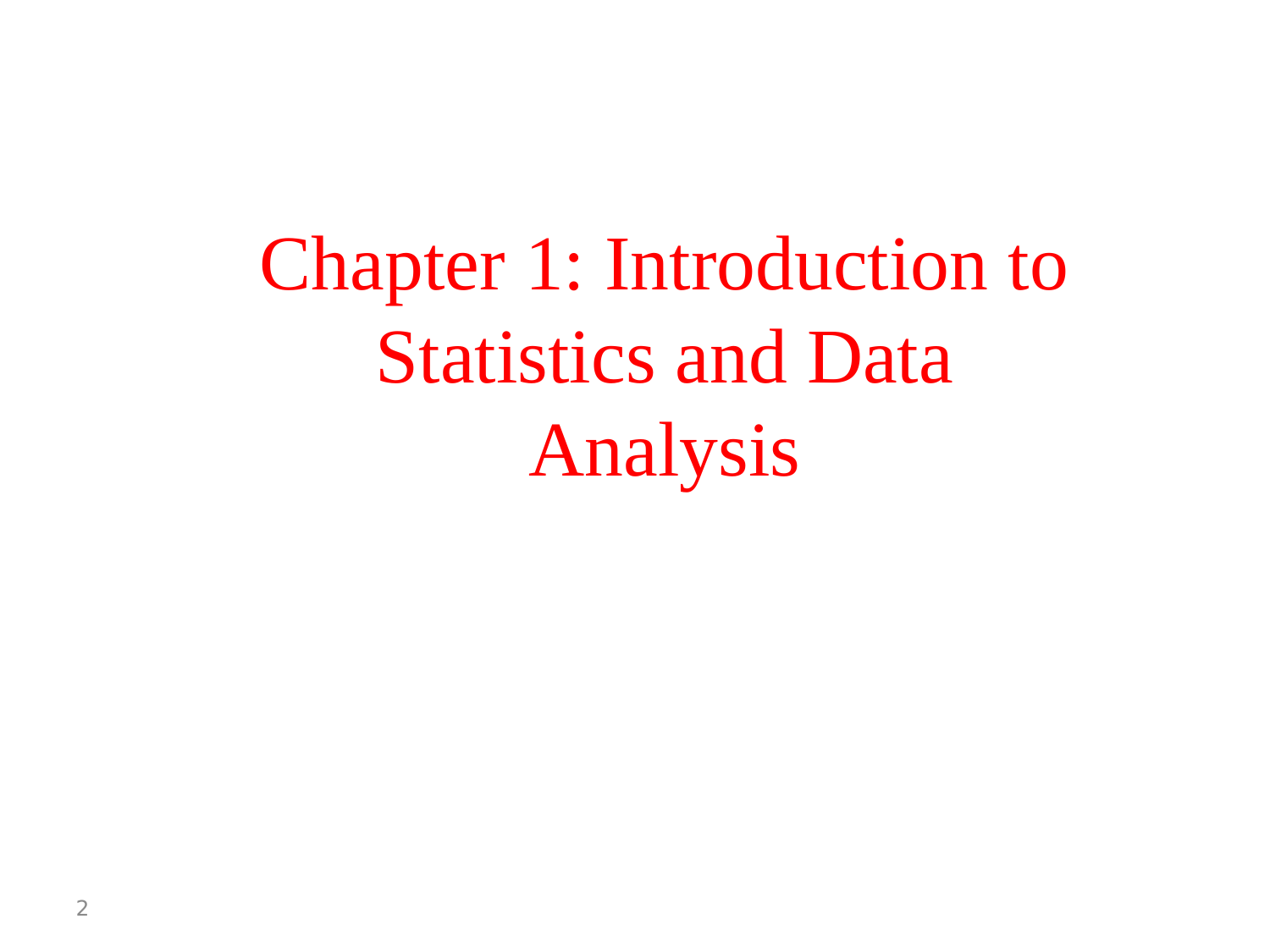

Chapter 1: Introduction to Statistics and Data Analysis
2